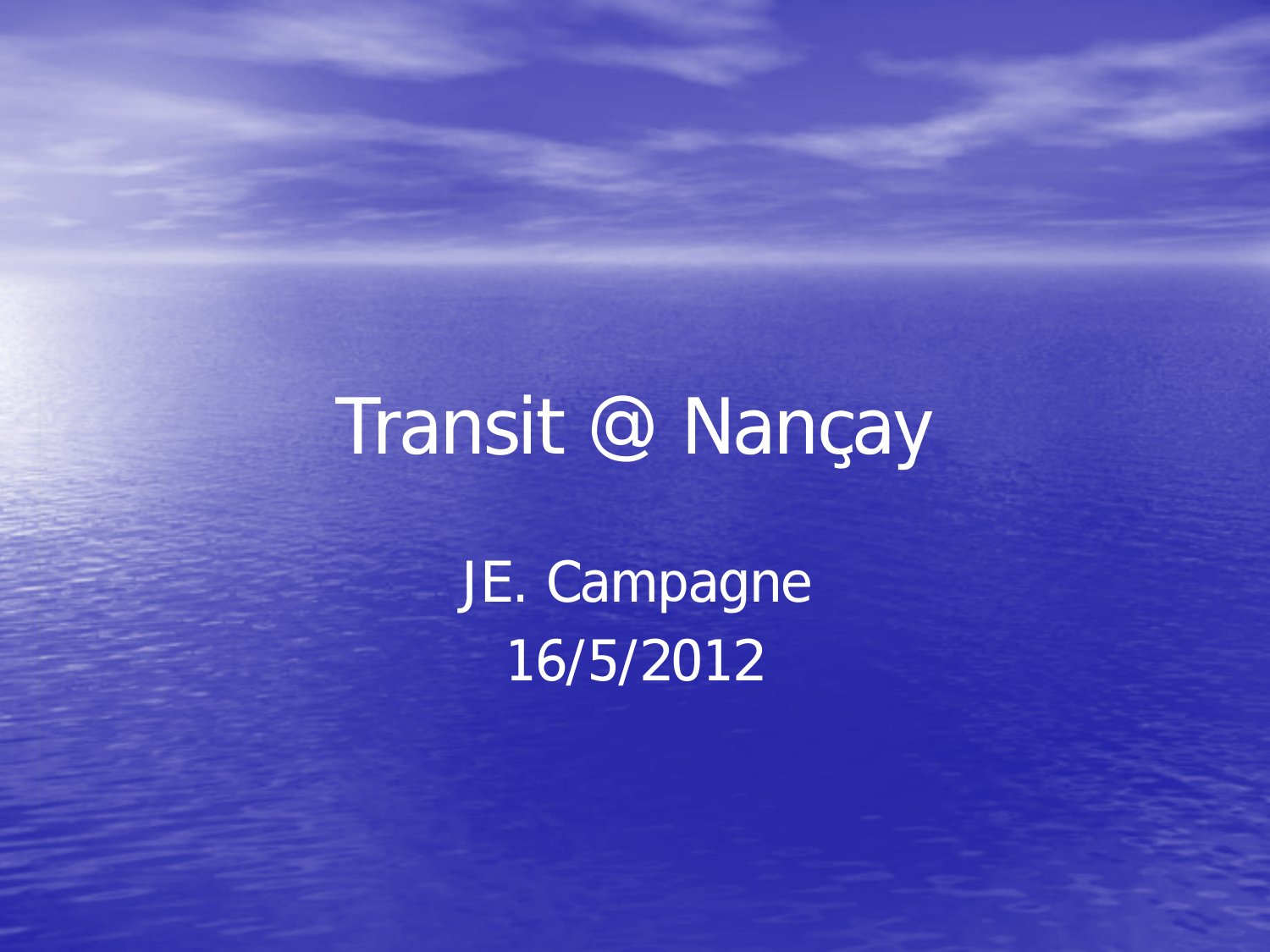

# Transit @ Nançay
JE. Campagne
16/5/2012